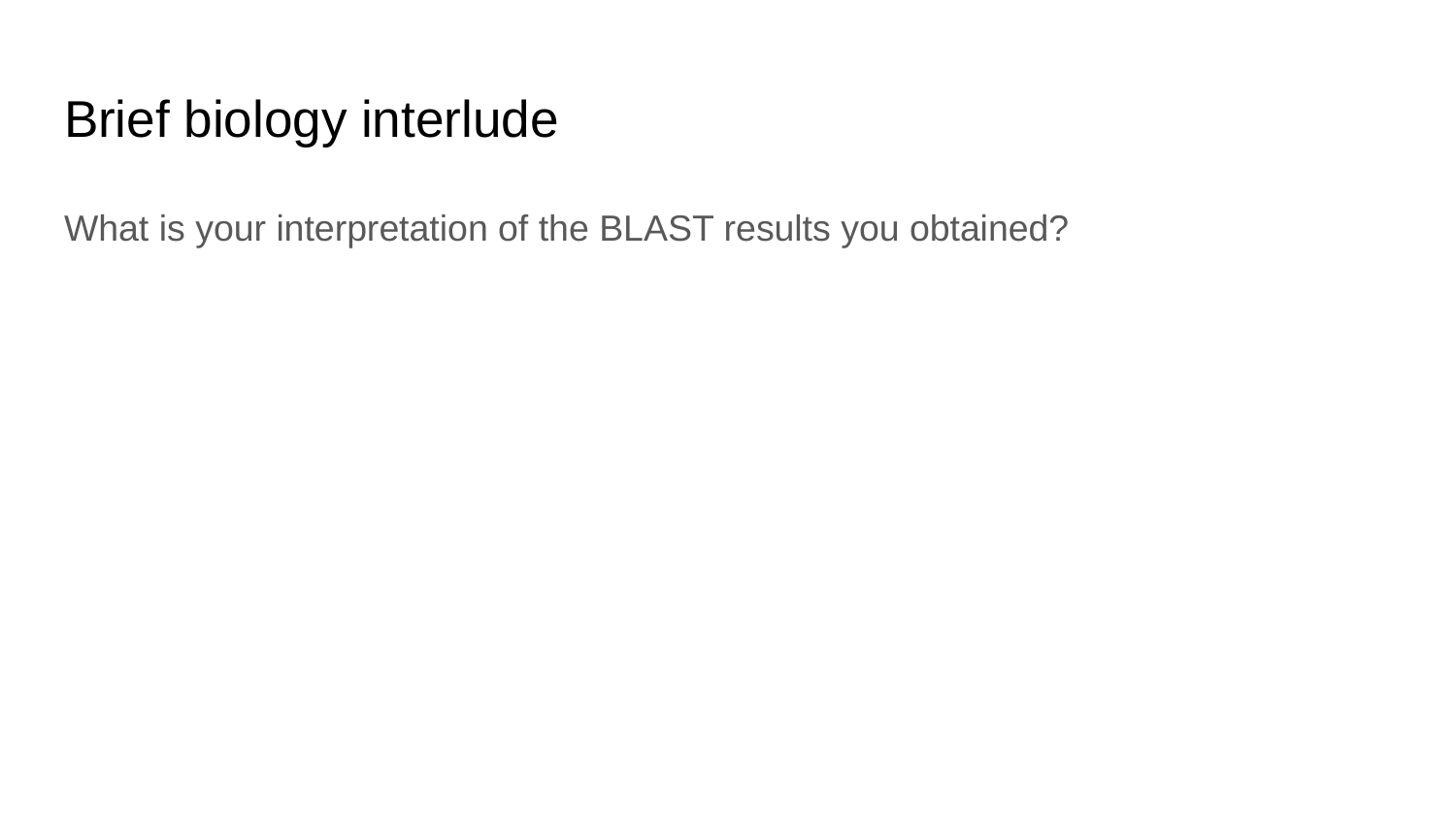

# Brief biology interlude
What is your interpretation of the BLAST results you obtained?